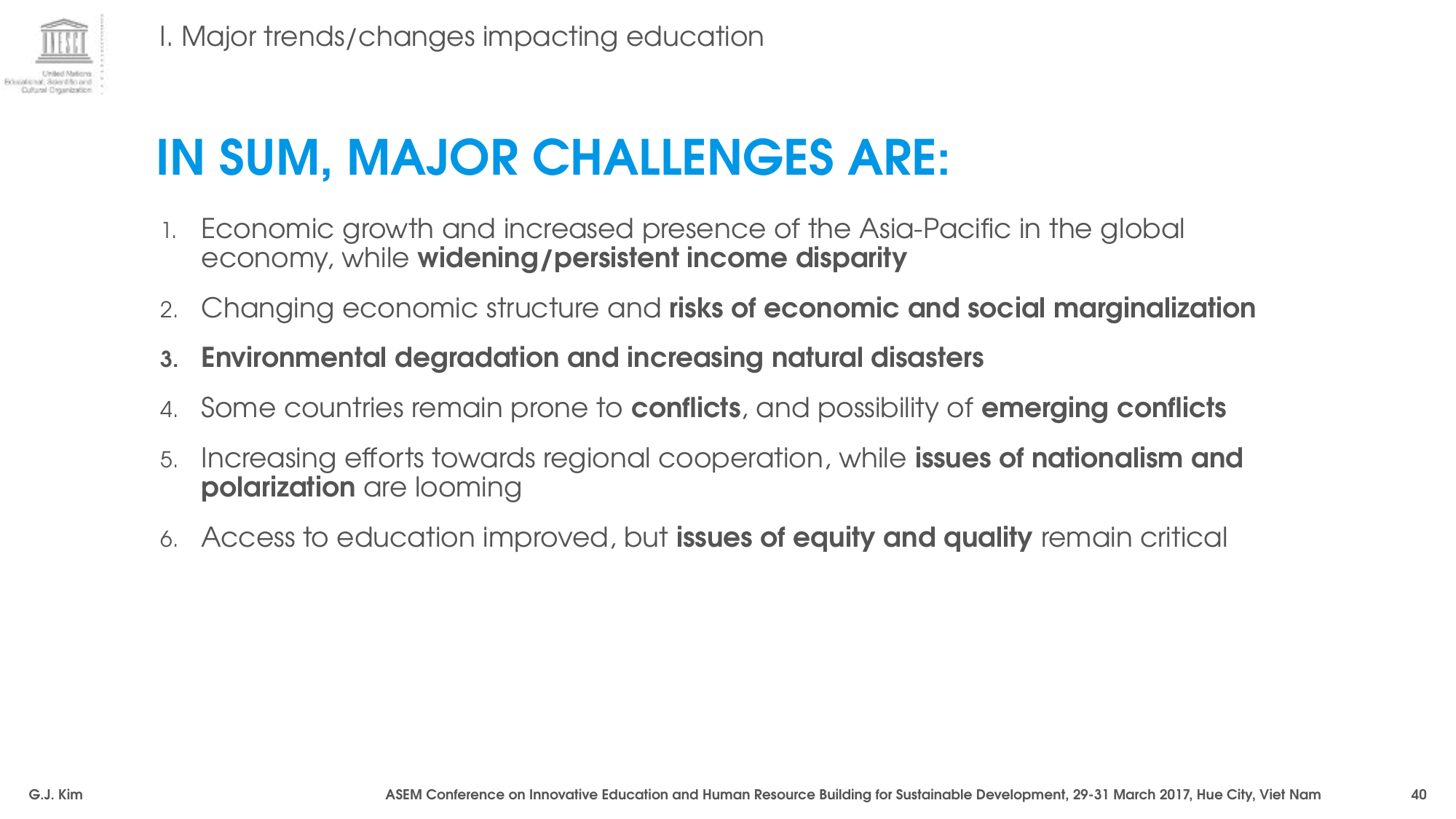

I. Major trends/changes impacting education
# In sum, Major challenges are:
Economic growth and increased presence of the Asia-Pacific in the global economy, while widening/persistent income disparity
Changing economic structure and risks of economic and social marginalization
Environmental degradation and increasing natural disasters
Some countries remain prone to conflicts, and possibility of emerging conflicts
Increasing efforts towards regional cooperation, while issues of nationalism and polarization are looming
Access to education improved, but issues of equity and quality remain critical

G.J. Kim                                                                               ASEM Conference on Innovative Education and Human Resource Building for Sustainable Development, 29-31 March 2017, Hue City, Viet Nam
40